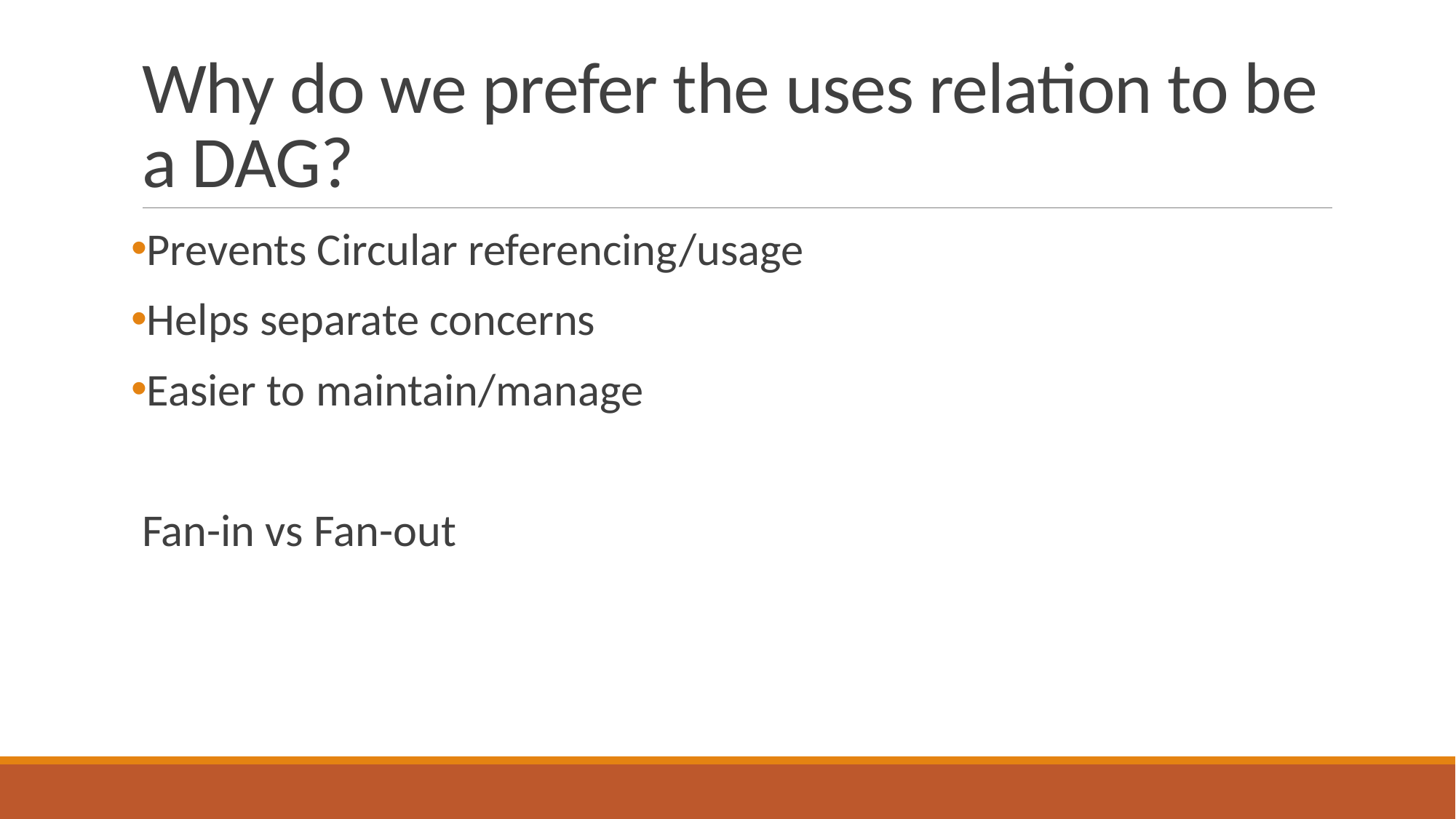

# Why do we prefer the uses relation to be a DAG?
Prevents Circular referencing/usage
Helps separate concerns
Easier to maintain/manage

Fan-in vs Fan-out